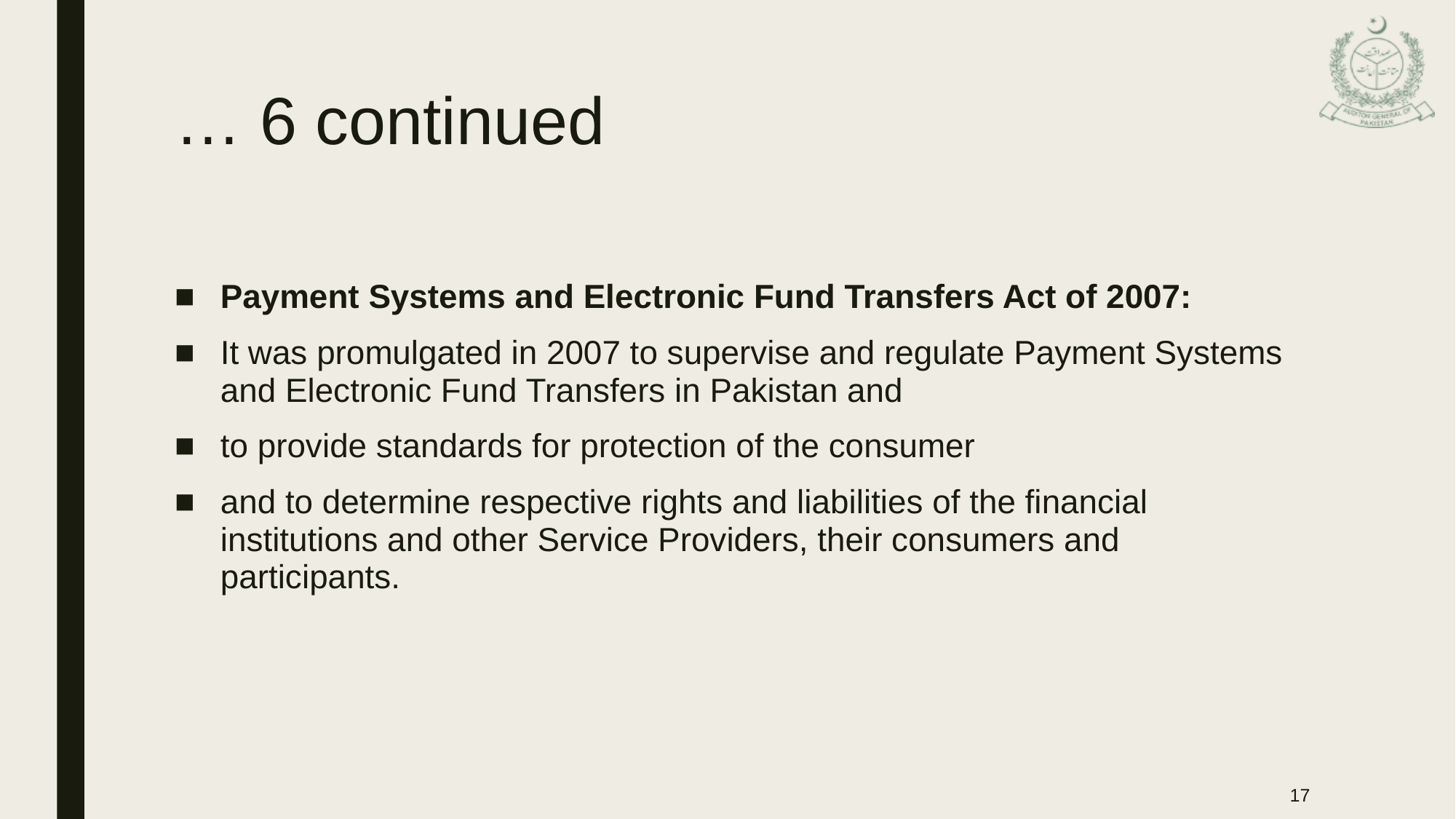

# … 6 continued
Payment Systems and Electronic Fund Transfers Act of 2007:
It was promulgated in 2007 to supervise and regulate Payment Systems and Electronic Fund Transfers in Pakistan and
to provide standards for protection of the consumer
and to determine respective rights and liabilities of the financial institutions and other Service Providers, their consumers and participants.

17